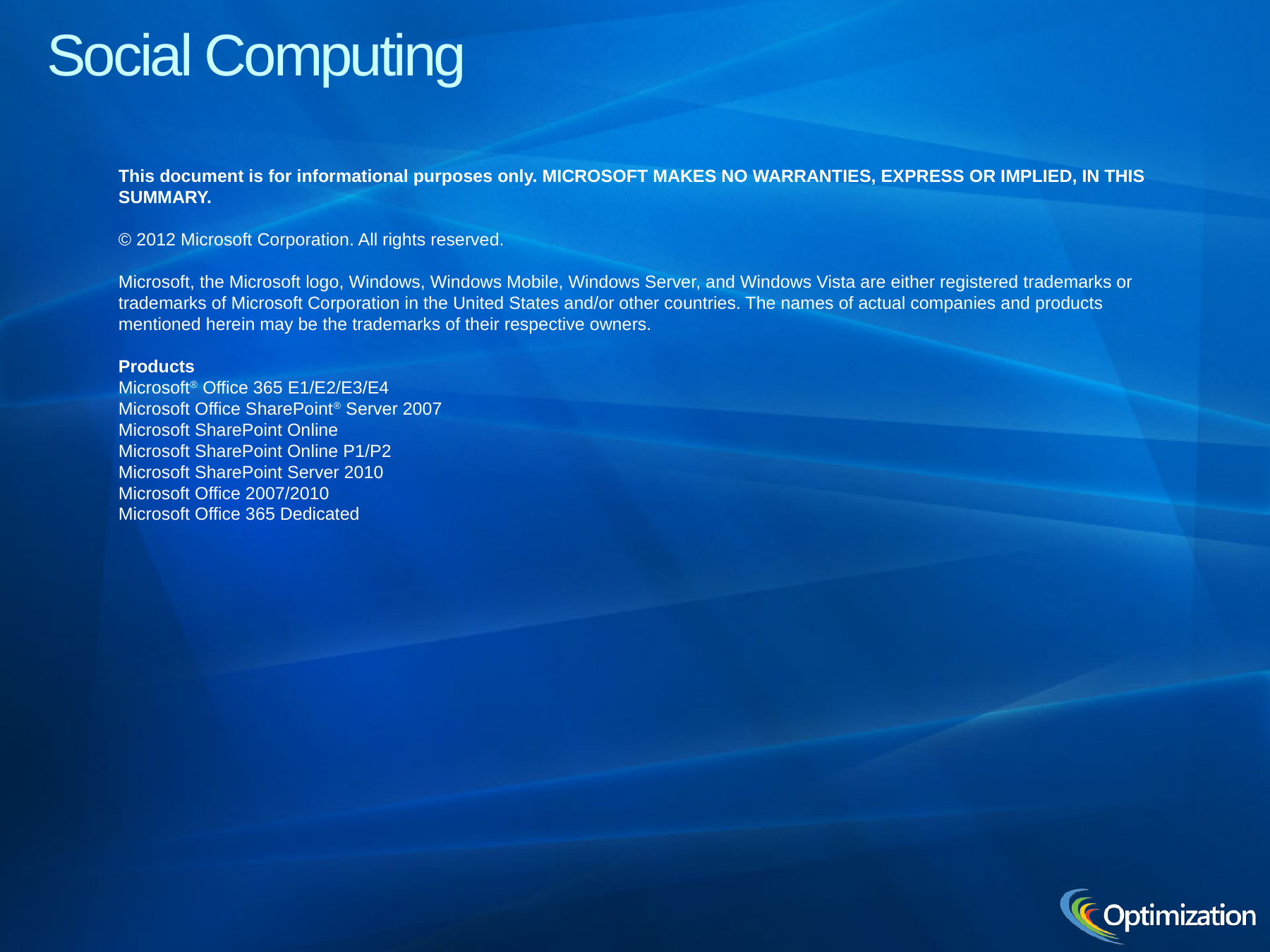

# Social Computing
This document is for informational purposes only. MICROSOFT MAKES NO WARRANTIES, EXPRESS OR IMPLIED, IN THIS SUMMARY.

© 2012 Microsoft Corporation. All rights reserved.

Microsoft, the Microsoft logo, Windows, Windows Mobile, Windows Server, and Windows Vista are either registered trademarks or trademarks of Microsoft Corporation in the United States and/or other countries. The names of actual companies and products mentioned herein may be the trademarks of their respective owners.

Products
Microsoft® Office 365 E1/E2/E3/E4
Microsoft Office SharePoint® Server 2007
Microsoft SharePoint Online
Microsoft SharePoint Online P1/P2
Microsoft SharePoint Server 2010
Microsoft Office 2007/2010
Microsoft Office 365 Dedicated